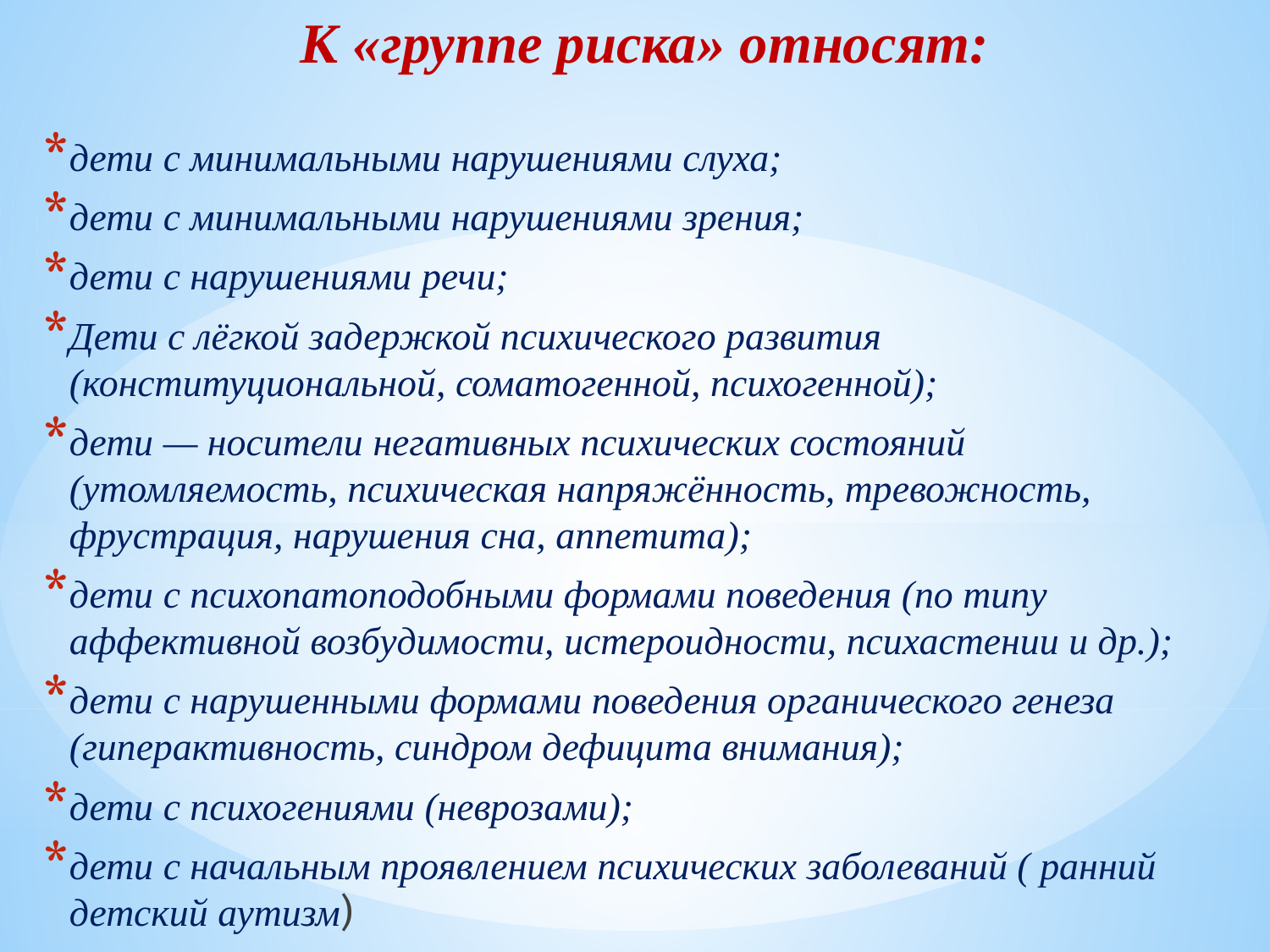

# К «группе риска» относят:
дети с минимальными нарушениями слуха;
дети с минимальными нарушениями зрения;
дети с нарушениями речи;
Дети с лёгкой задержкой психического развития (конституциональной, соматогенной, психогенной);
дети — носители негативных психических состояний (утомляемость, психическая напряжённость, тревожность, фрустрация, нарушения сна, аппетита);
дети с психопатоподобными формами поведения (по типу аффективной возбудимости, истероидности, психастении и др.);
дети с нарушенными формами поведения органического генеза (гиперактивность, синдром дефицита внимания);
дети с психогениями (неврозами);
дети с начальным проявлением психических заболеваний ( ранний детский аутизм)